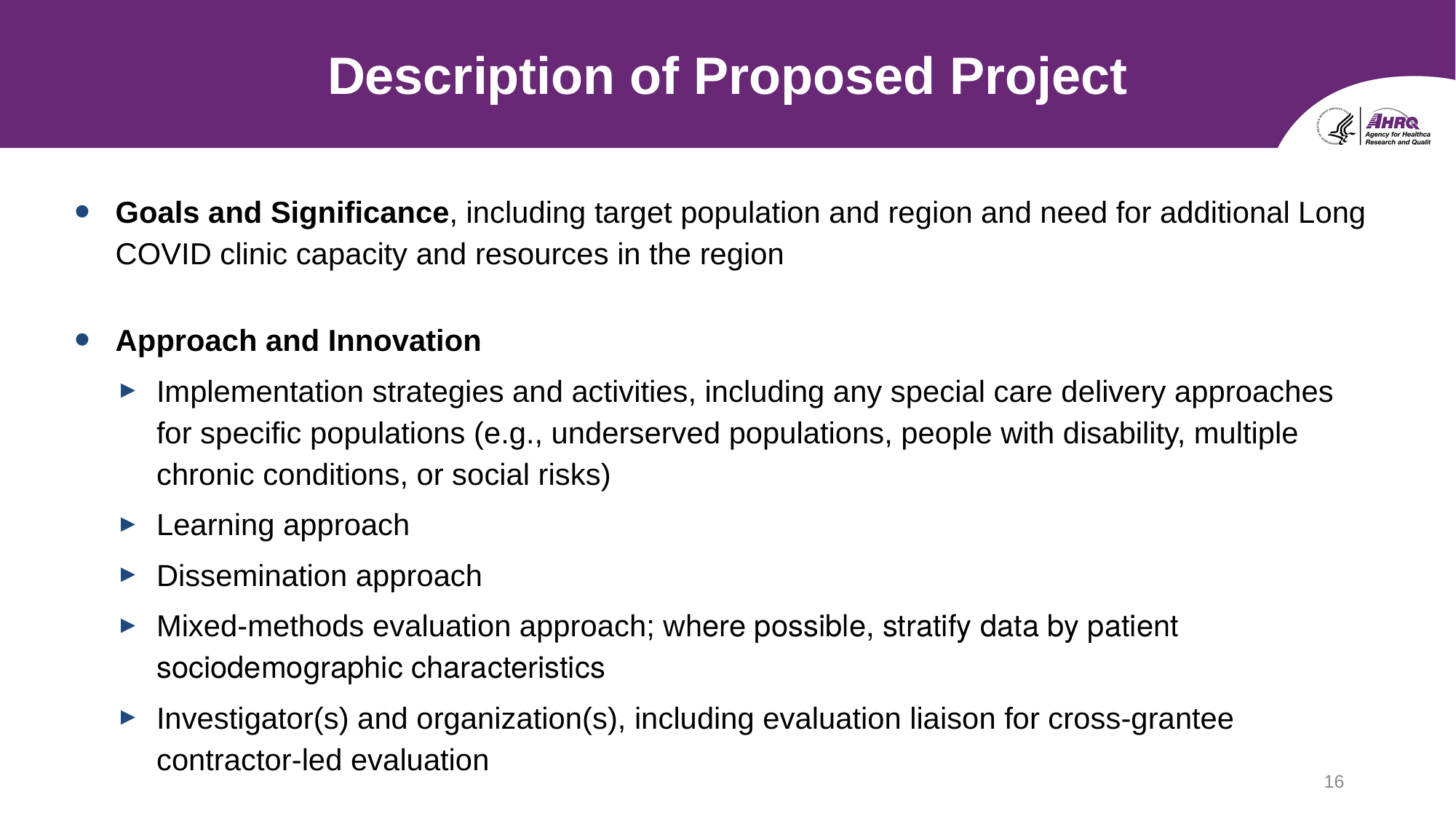

# Description of Proposed Project
Goals and Significance, including target population and region and need for additional Long COVID clinic capacity and resources in the region

Approach and Innovation
Implementation strategies and activities, including any special care delivery approaches for specific populations (e.g., underserved populations, people with disability, multiple chronic conditions, or social risks)
Learning approach
Dissemination approach
Mixed-methods evaluation approach; where possible, stratify data by patient sociodemographic characteristics
Investigator(s) and organization(s), including evaluation liaison for cross-grantee contractor-led evaluation
16